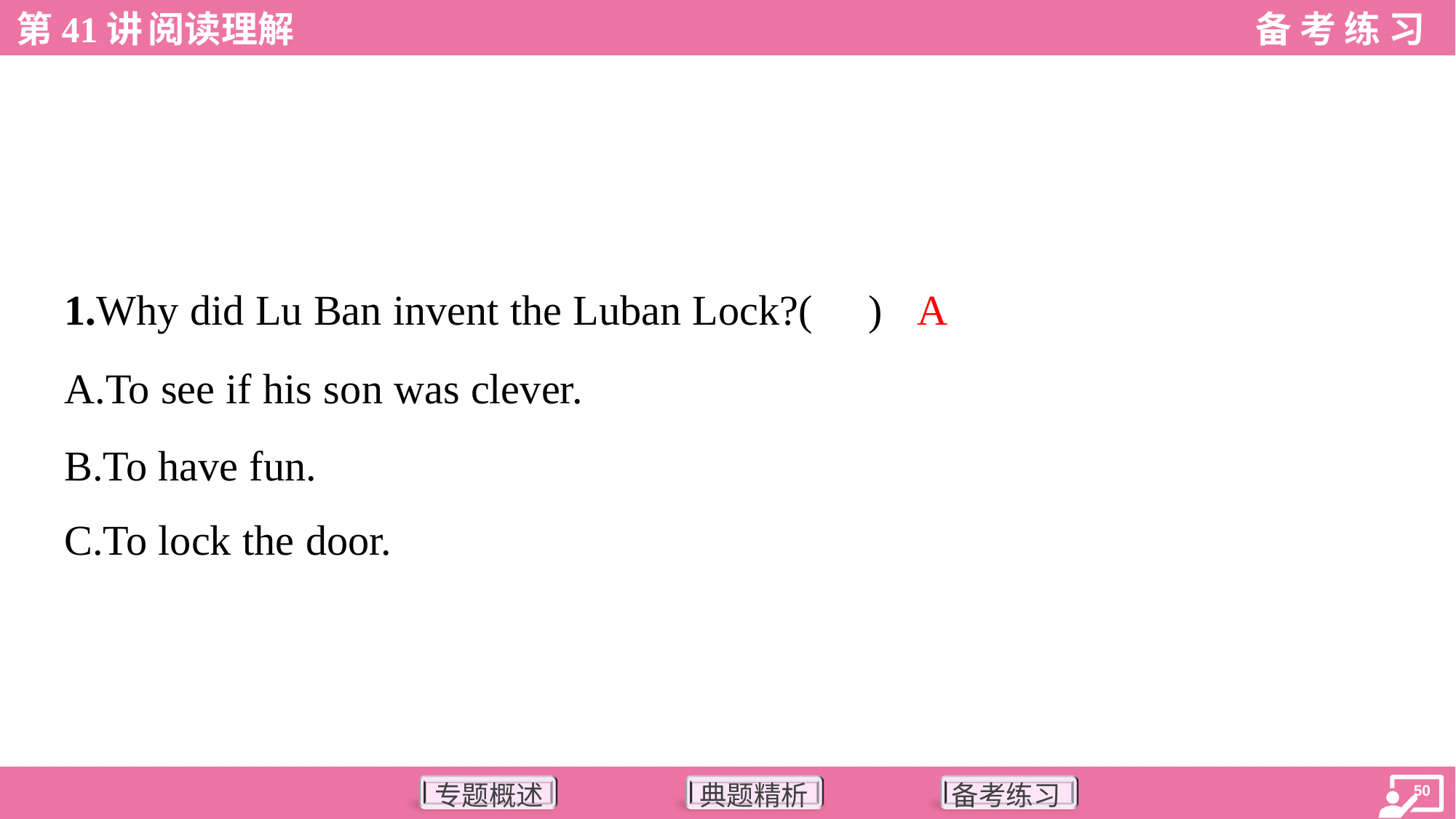

A
1.Why did Lu Ban invent the Luban Lock?(     )
A.To see if his son was clever.
B.To have fun.
C.To lock the door.